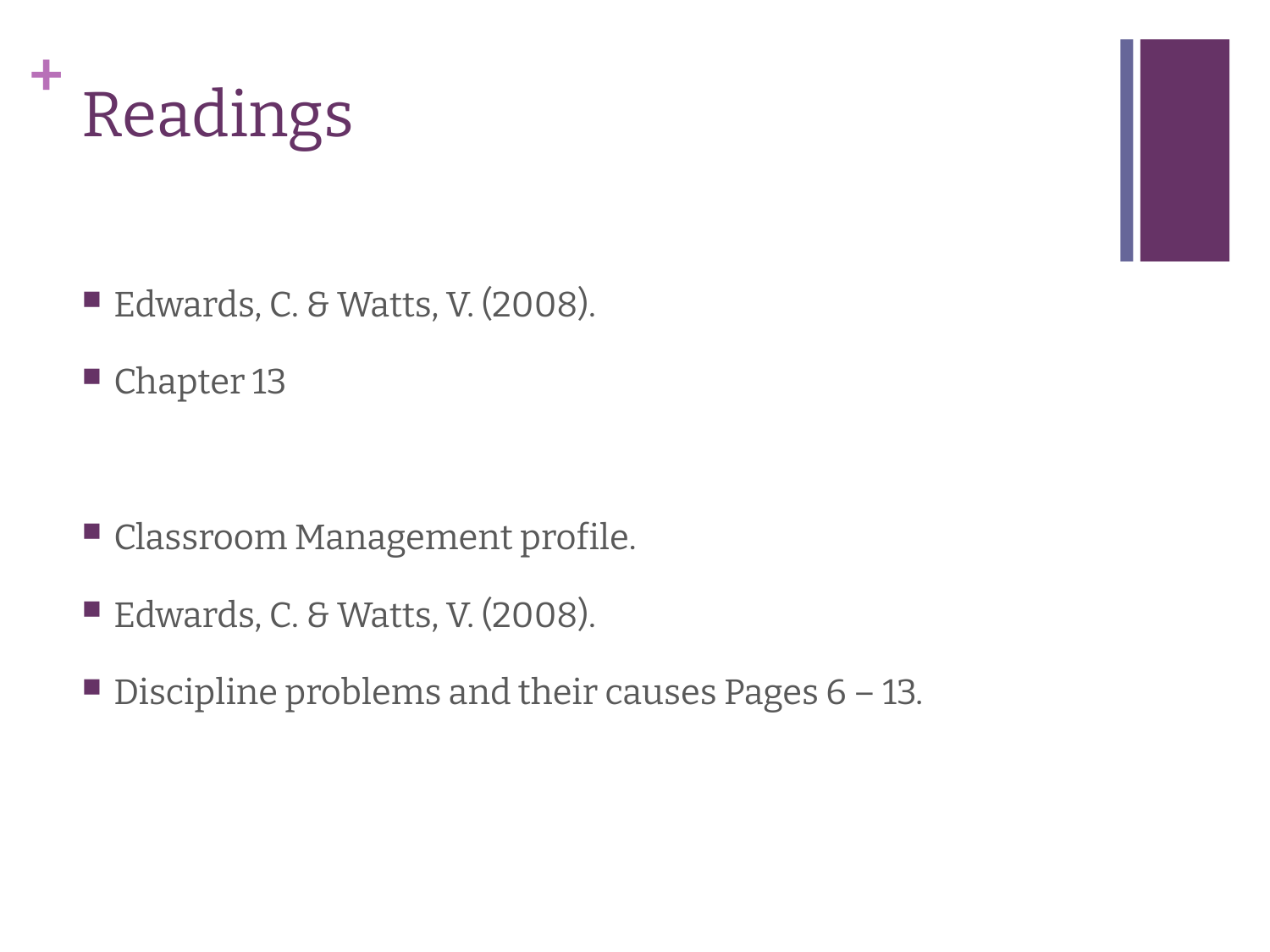

# Readings
Edwards, C. & Watts, V. (2008).
Chapter 13

Classroom Management profile.
Edwards, C. & Watts, V. (2008).
Discipline problems and their causes Pages 6 – 13.